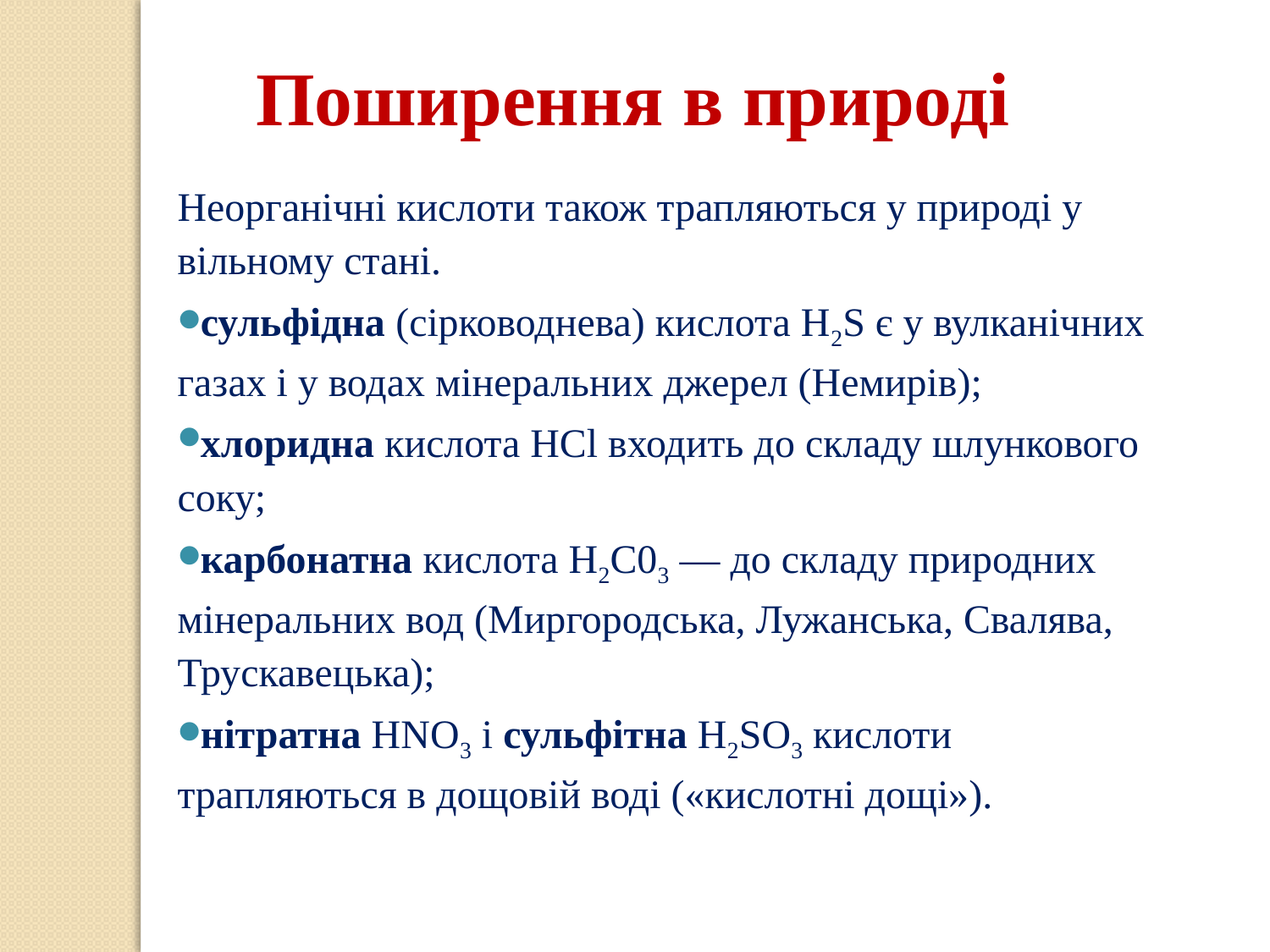

Поширення в природі
Неорганічні кислоти також трапляються у природі у вільному стані.
сульфідна (сірководнева) кислота H2S є у вулканічних газах і у водах мінеральних джерел (Немирів);
хлоридна кислота НСl входить до складу шлункового соку;
карбонатна кислота Н2С03 — до складу природних мінеральних вод (Миргородська, Лужанська, Свалява, Трускавецька);
нітратна HNО3 і сульфітна H2SО3 кислоти трапляються в дощовій воді («кислотні дощі»).